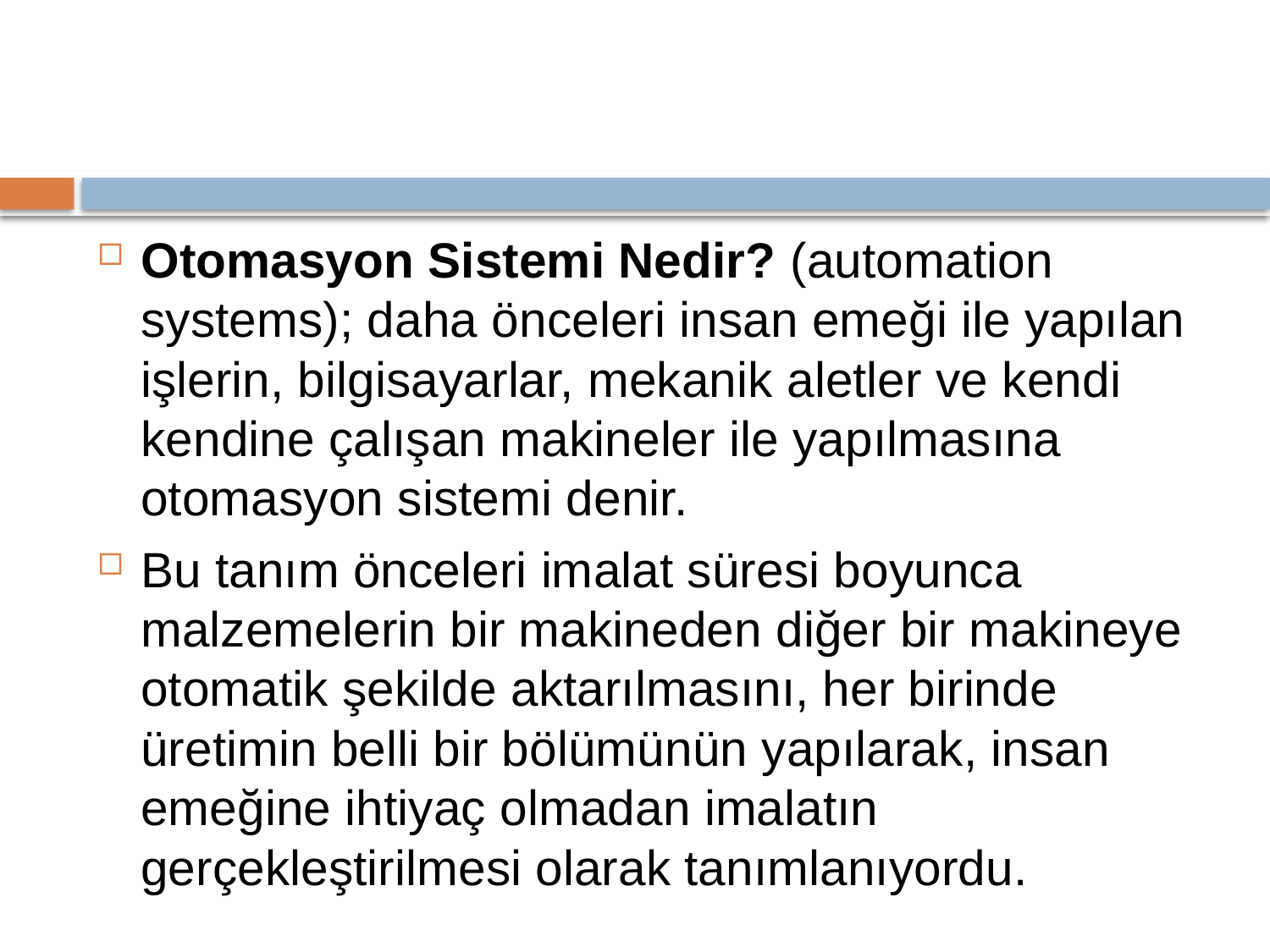

#
Otomasyon Sistemi Nedir? (automation systems); daha önceleri insan emeği ile yapılan işlerin, bilgisayarlar, mekanik aletler ve kendi kendine çalışan makineler ile yapılmasına otomasyon sistemi denir.
Bu tanım önceleri imalat süresi boyunca malzemelerin bir makineden diğer bir makineye otomatik şekilde aktarılmasını, her birinde üretimin belli bir bölümünün yapılarak, insan emeğine ihtiyaç olmadan imalatın gerçekleştirilmesi olarak tanımlanıyordu.